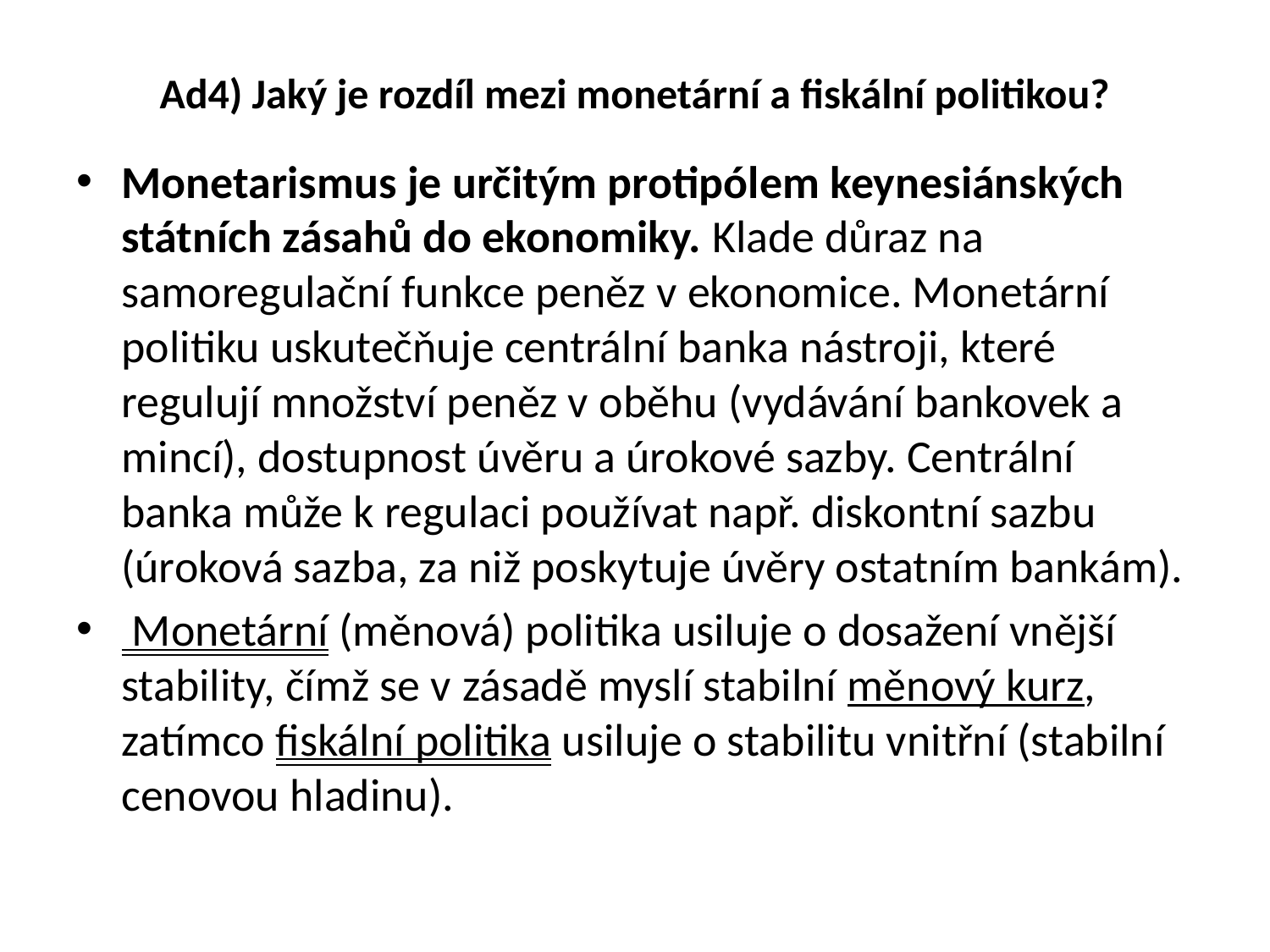

# Ad4) Jaký je rozdíl mezi monetární a fiskální politikou?
Monetarismus je určitým protipólem keynesiánských státních zásahů do ekonomiky. Klade důraz na samoregulační funkce peněz v ekonomice. Monetární politiku uskutečňuje centrální banka nástroji, které regulují množství peněz v oběhu (vydávání bankovek a mincí), dostupnost úvěru a úrokové sazby. Centrální banka může k regulaci používat např. diskontní sazbu (úroková sazba, za niž poskytuje úvěry ostatním bankám).
 Monetární (měnová) politika usiluje o dosažení vnější stability, čímž se v zásadě myslí stabilní měnový kurz, zatímco fiskální politika usiluje o stabilitu vnitřní (stabilní cenovou hladinu).